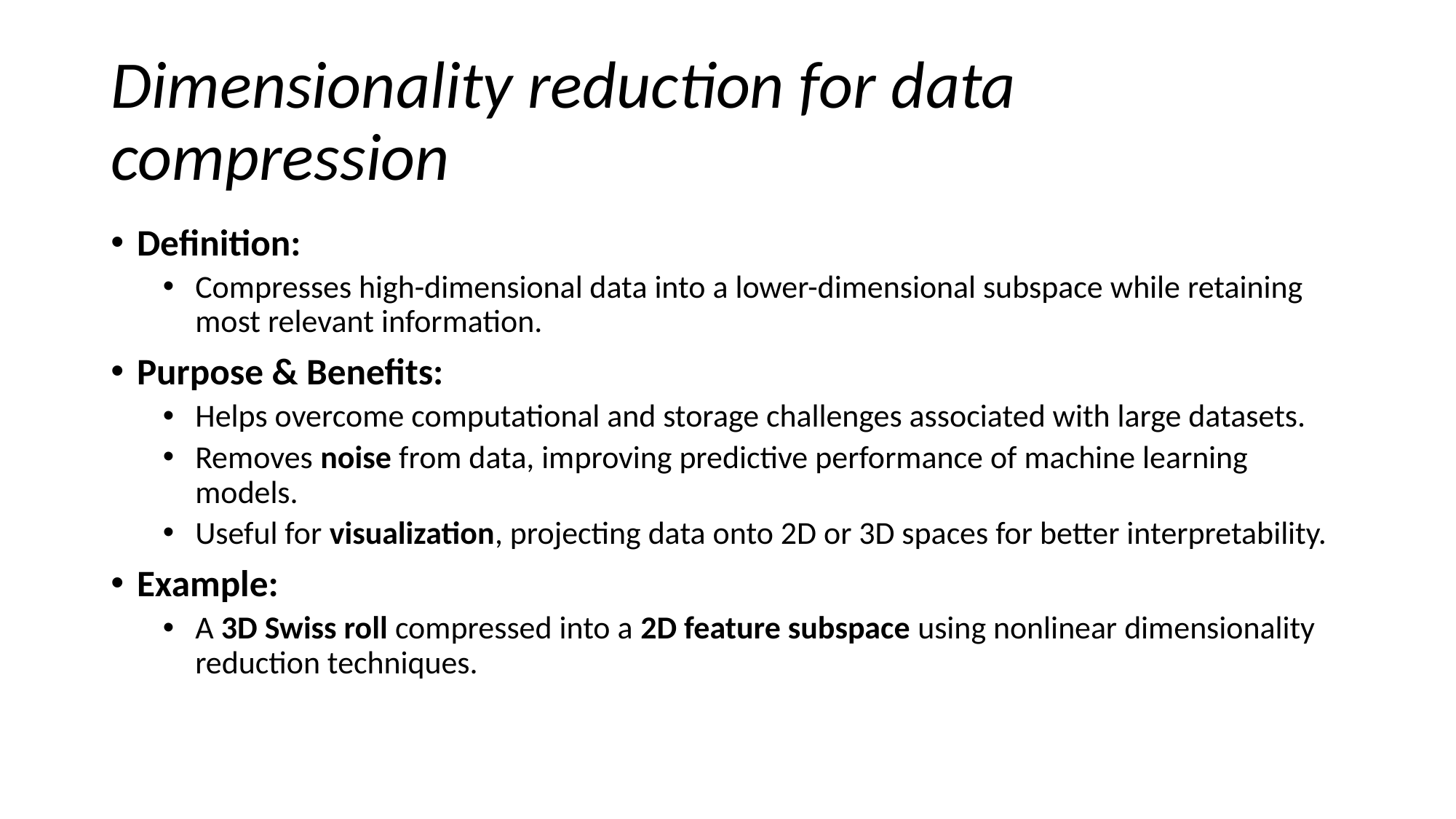

# Dimensionality reduction for data compression
Definition:
Compresses high-dimensional data into a lower-dimensional subspace while retaining most relevant information.
Purpose & Benefits:
Helps overcome computational and storage challenges associated with large datasets.
Removes noise from data, improving predictive performance of machine learning models.
Useful for visualization, projecting data onto 2D or 3D spaces for better interpretability.
Example:
A 3D Swiss roll compressed into a 2D feature subspace using nonlinear dimensionality reduction techniques.